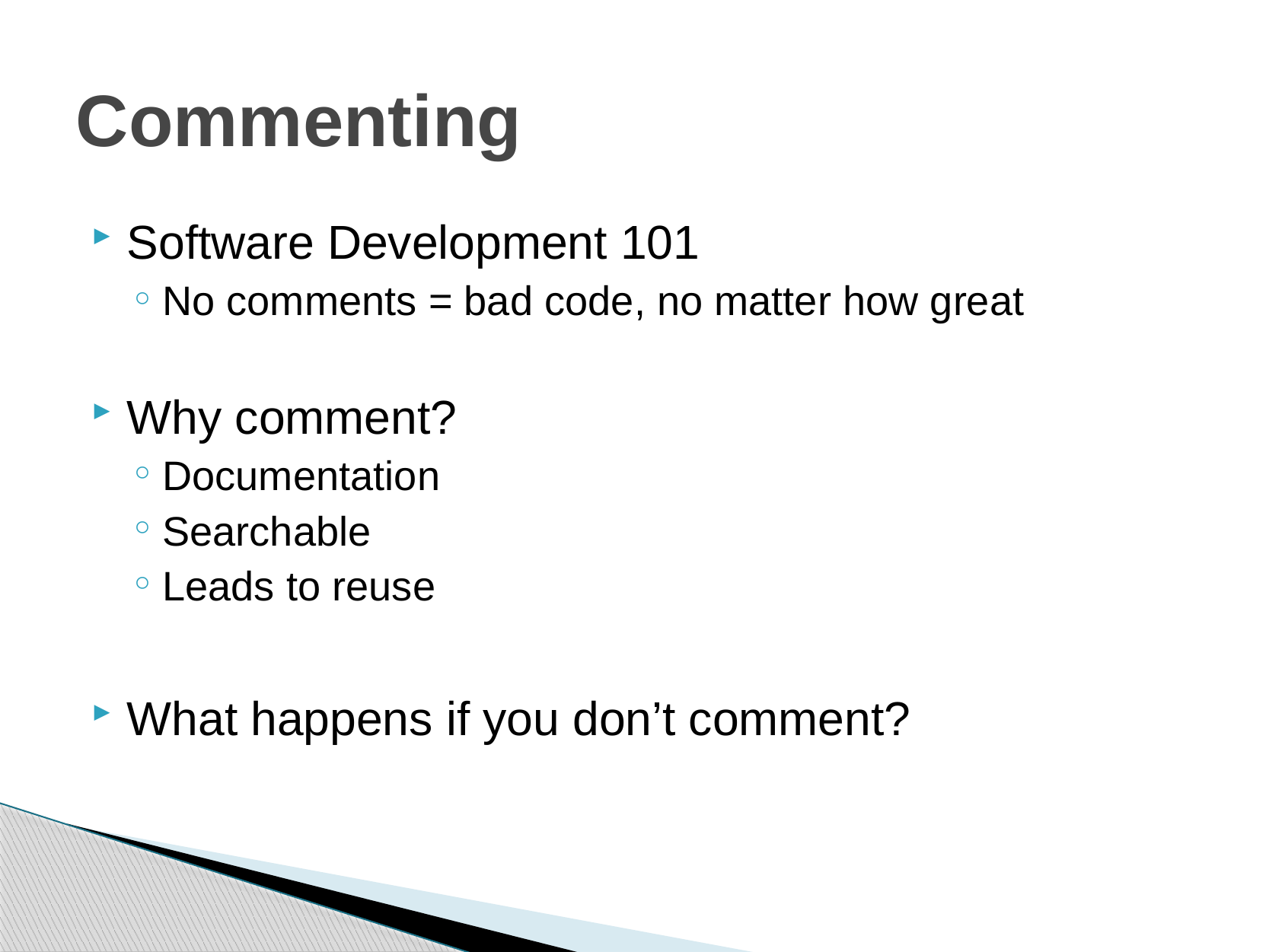

# Commenting
Software Development 101
No comments = bad code, no matter how great

Why comment?
Documentation
Searchable
Leads to reuse

What happens if you don’t comment?